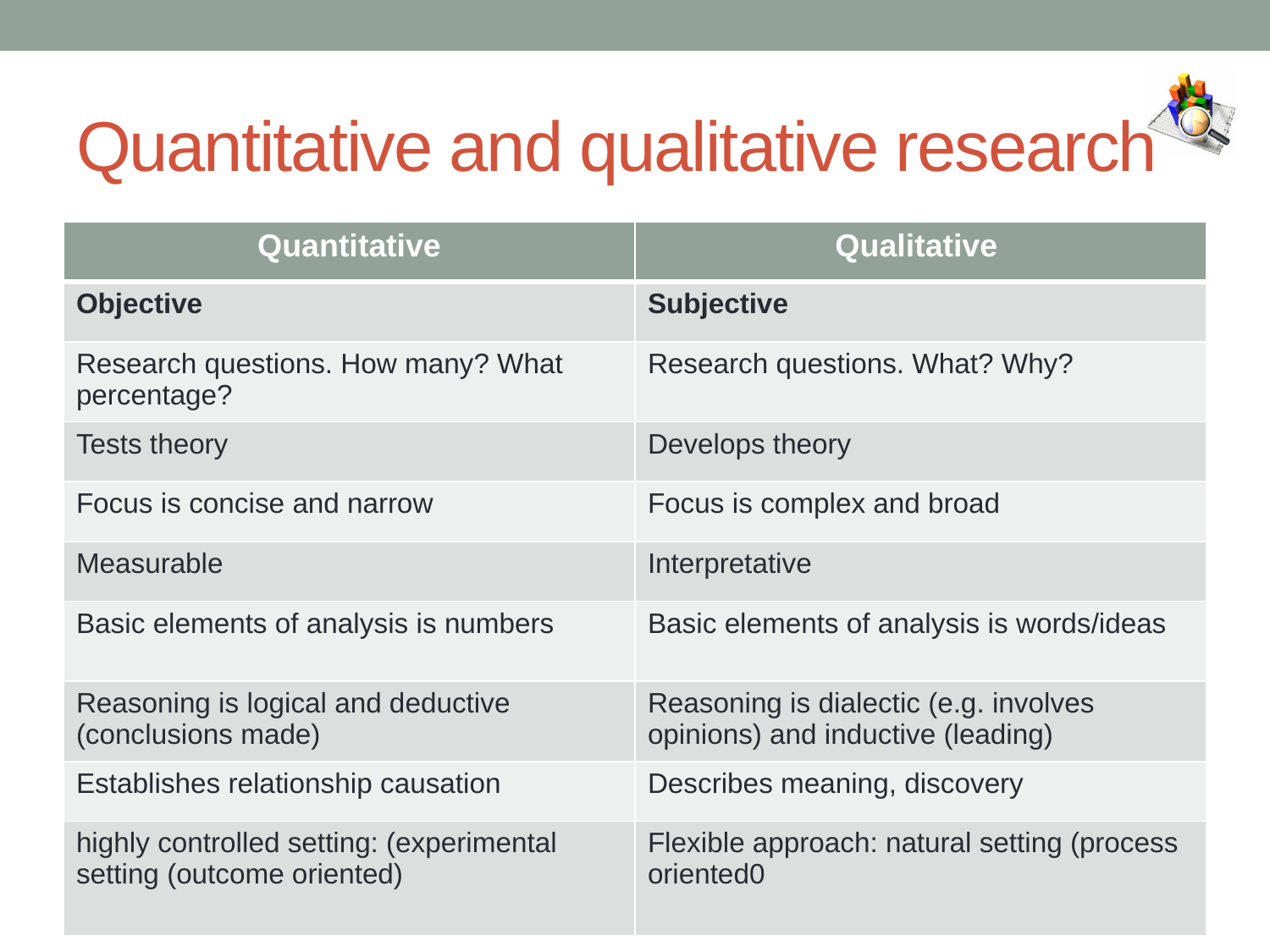

# Quantitative and qualitative research
| Quantitative | Qualitative |
| --- | --- |
| Objective | Subjective |
| Research questions. How many? What percentage? | Research questions. What? Why? |
| Tests theory | Develops theory |
| Focus is concise and narrow | Focus is complex and broad |
| Measurable | Interpretative |
| Basic elements of analysis is numbers | Basic elements of analysis is words/ideas |
| Reasoning is logical and deductive (conclusions made) | Reasoning is dialectic (e.g. involves opinions) and inductive (leading) |
| Establishes relationship causation | Describes meaning, discovery |
| highly controlled setting: (experimental setting (outcome oriented) | Flexible approach: natural setting (process oriented0 |